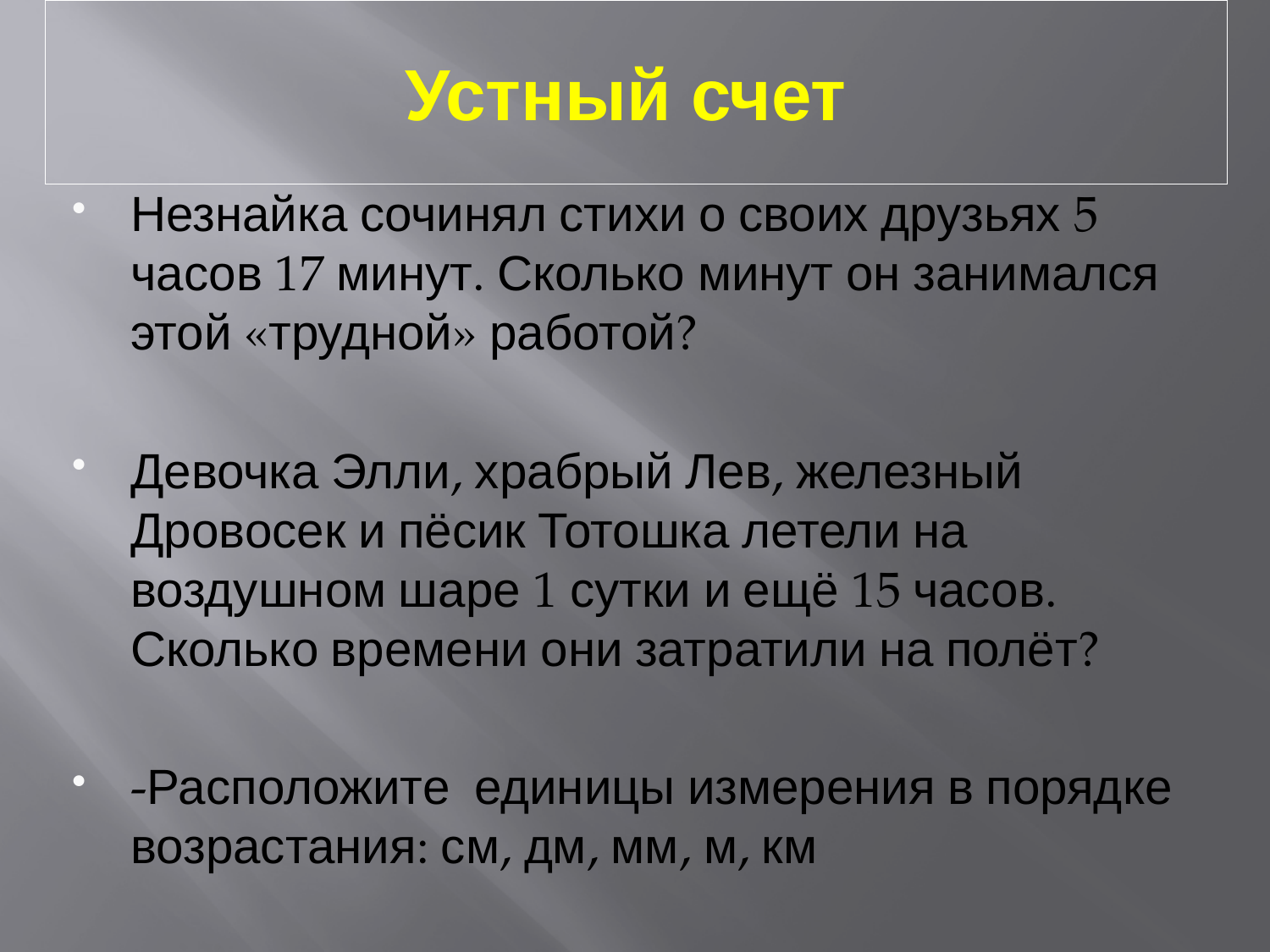

# Устный счет
Незнайка сочинял стихи о своих друзьях 5 часов 17 минут. Сколько минут он занимался этой «трудной» работой?

Девочка Элли, храбрый Лев, железный Дровосек и пёсик Тотошка летели на воздушном шаре 1 сутки и ещё 15 часов.   Сколько времени они затратили на полёт?

-Расположите  единицы измерения в порядке возрастания: см, дм, мм, м, км